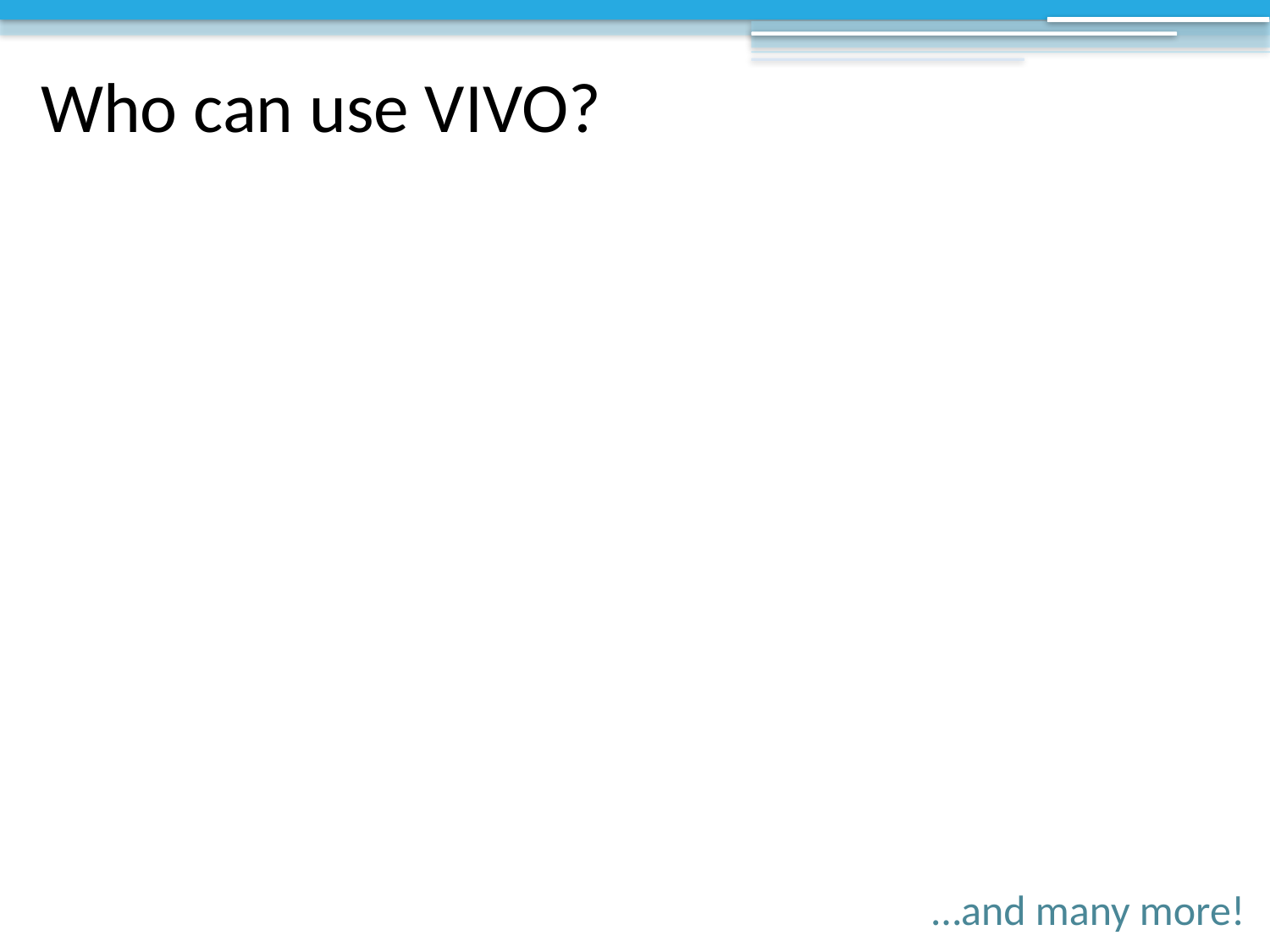

Who can use VIVO?

…and many more!